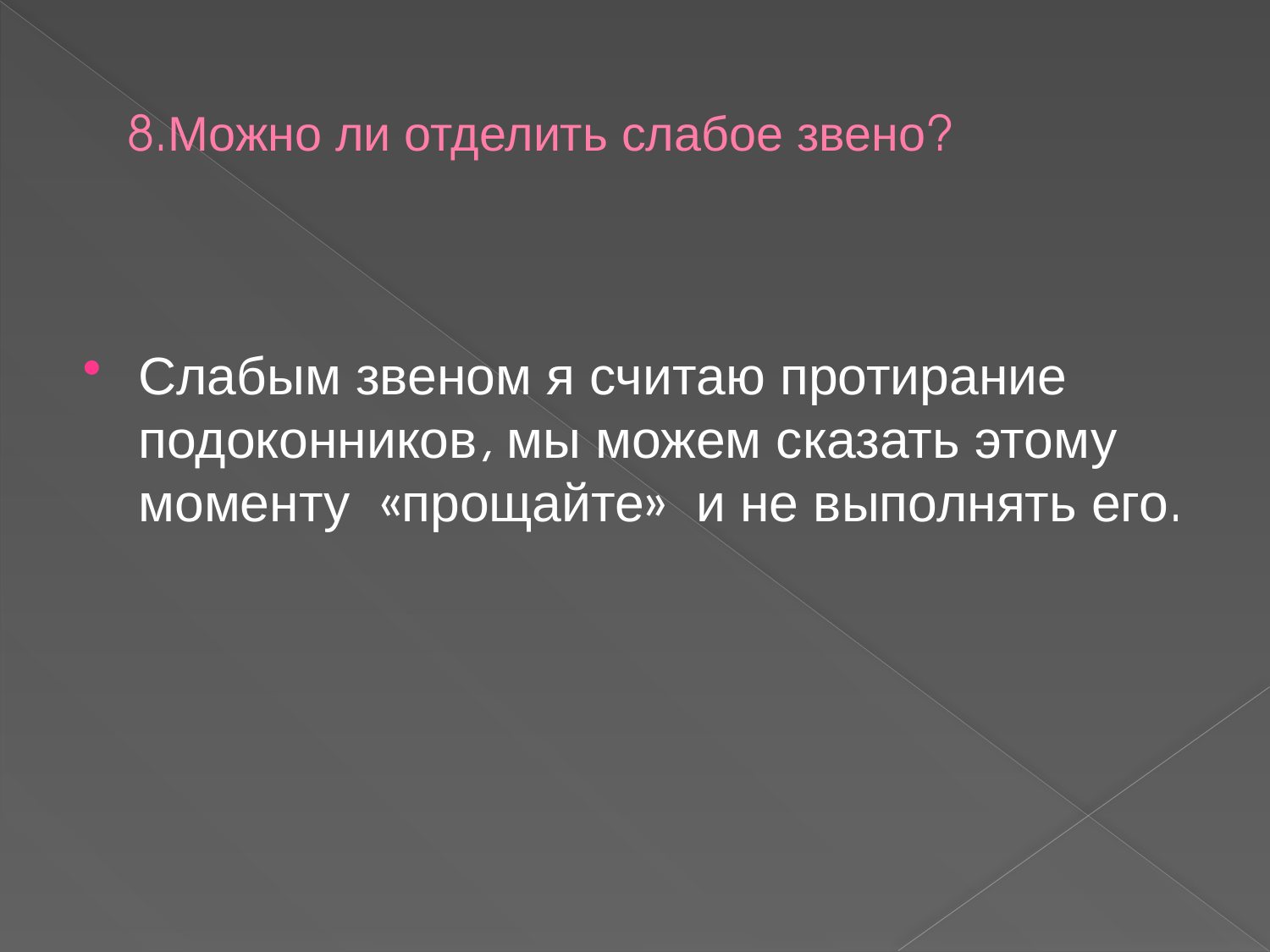

# 8.Можно ли отделить слабое звено?

Слабым звеном я считаю протирание подоконников, мы можем сказать этому моменту  «прощайте»  и не выполнять его.